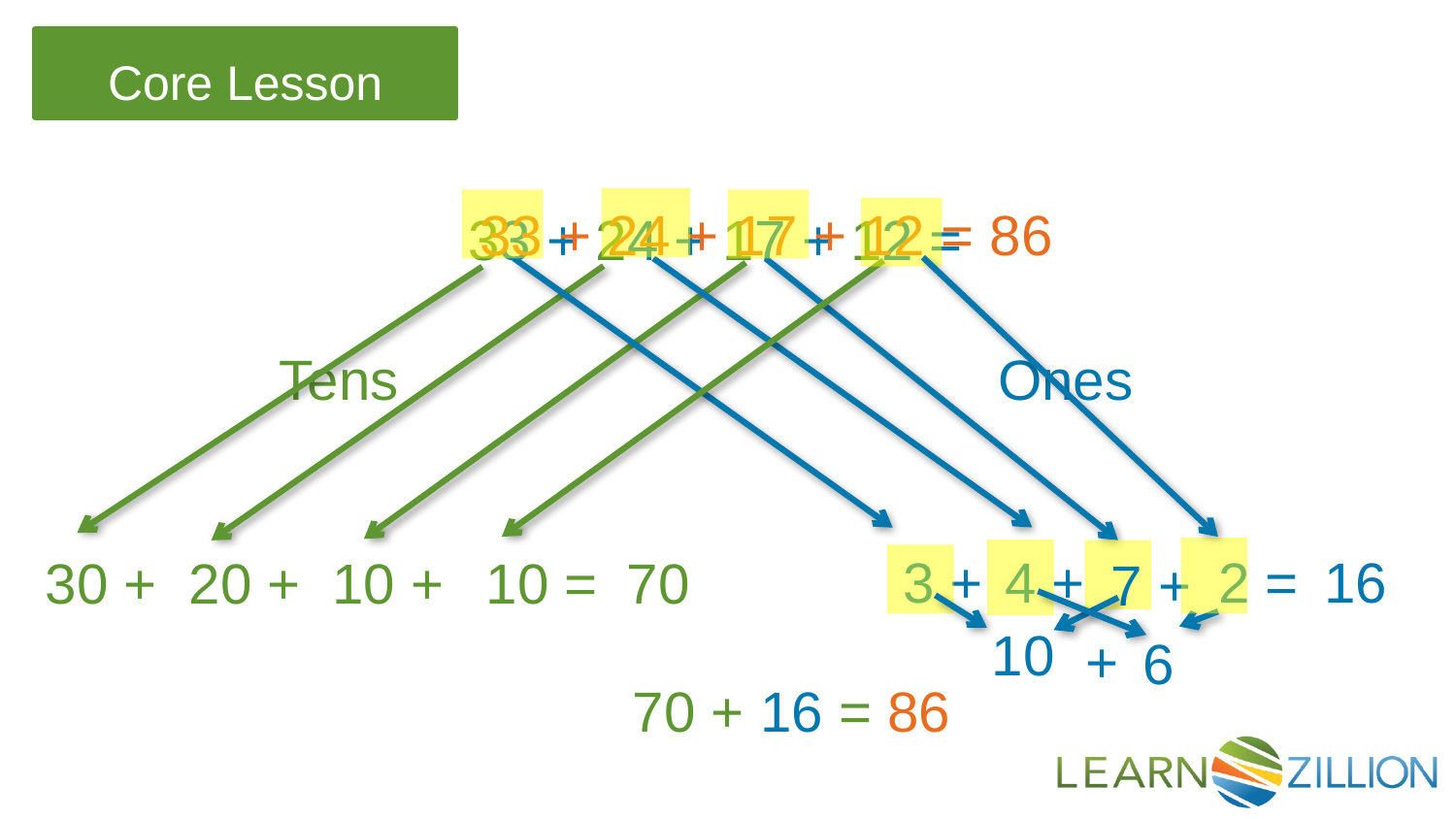

33 + 24 + 17 + 12 = 86
33 + 24 + 17 + 12 =

Tens
Ones

3 +
4 +
2 =
16

30 +
20 +
10 +
10 =
70
7 +

10
+
6
70 + 16 = 86